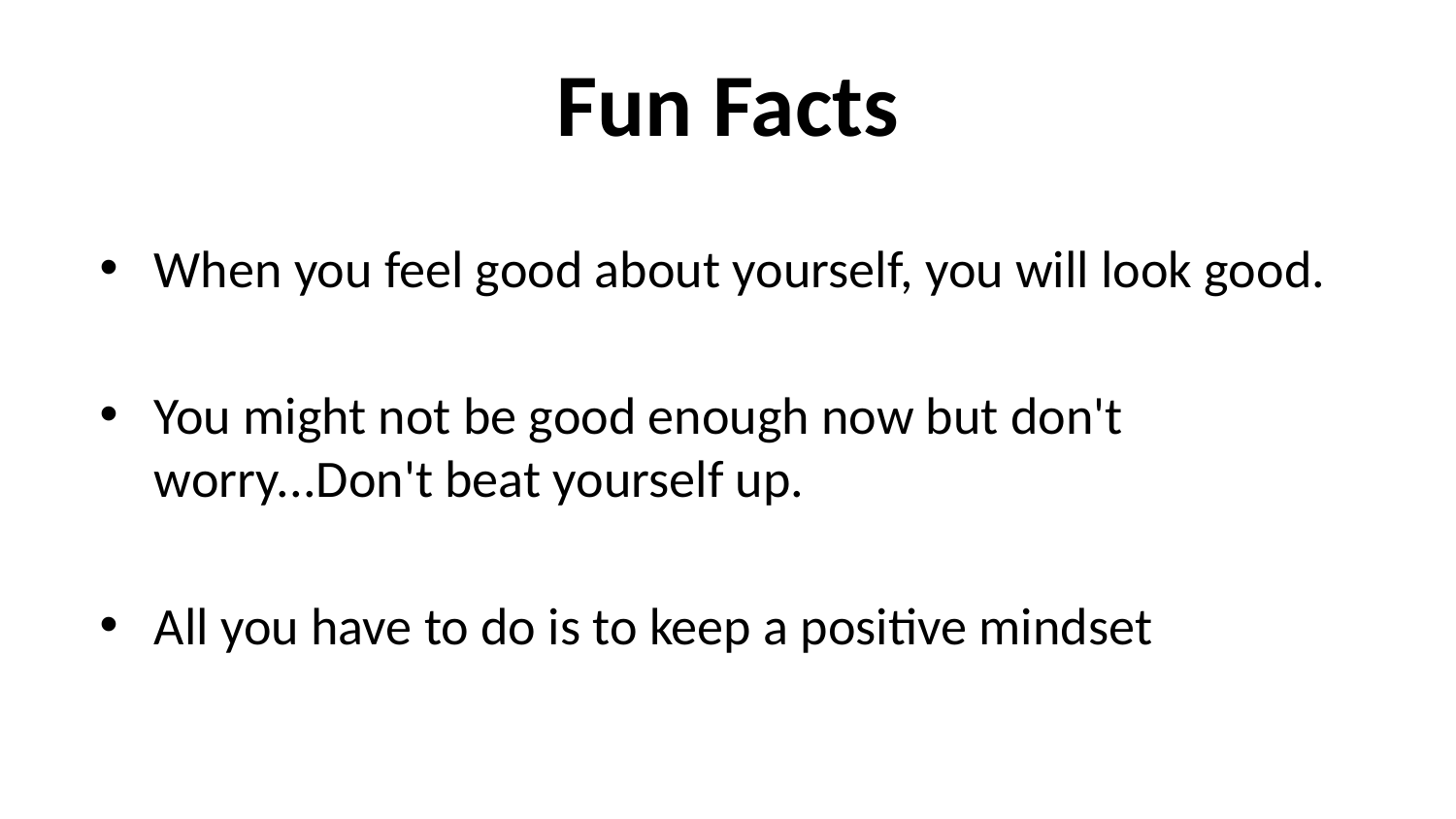

# Fun Facts
When you feel good about yourself, you will look good.

You might not be good enough now but don't worry...Don't beat yourself up.

All you have to do is to keep a positive mindset